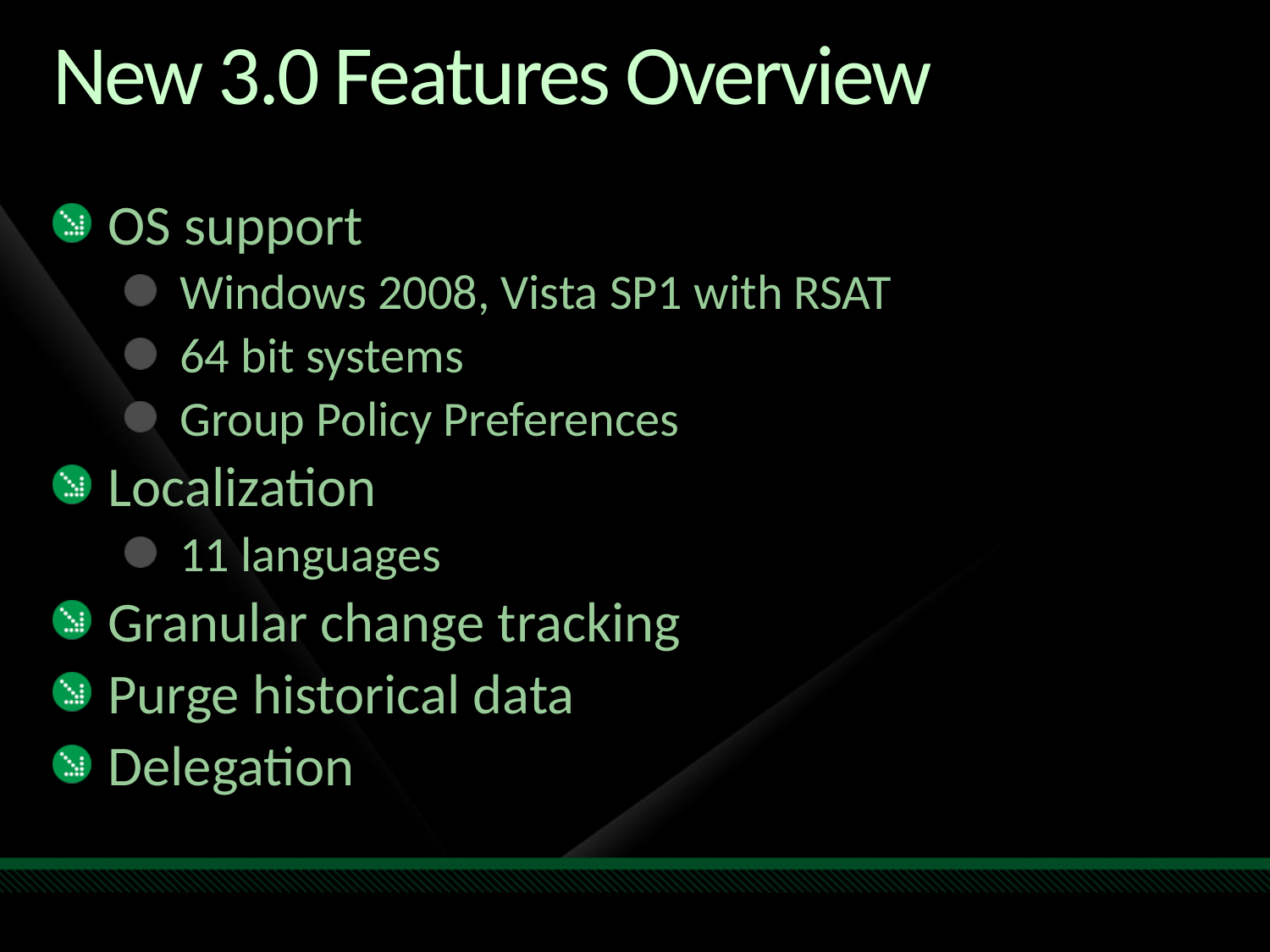

# New 3.0 Features Overview
OS support
Windows 2008, Vista SP1 with RSAT
64 bit systems
Group Policy Preferences
Localization
11 languages
Granular change tracking
Purge historical data
Delegation